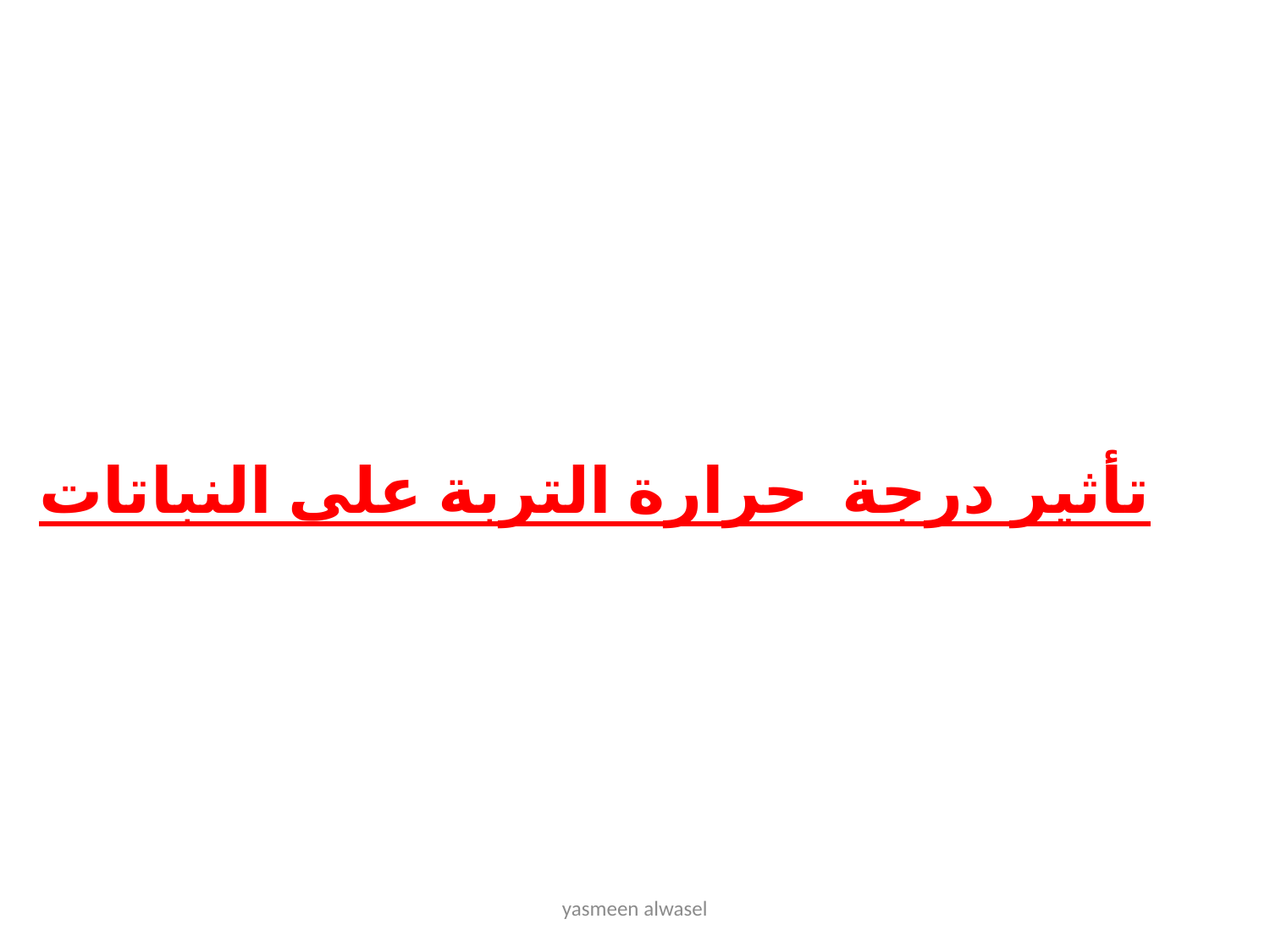

تأثير درجة  حرارة التربة على النباتات
#
yasmeen alwasel